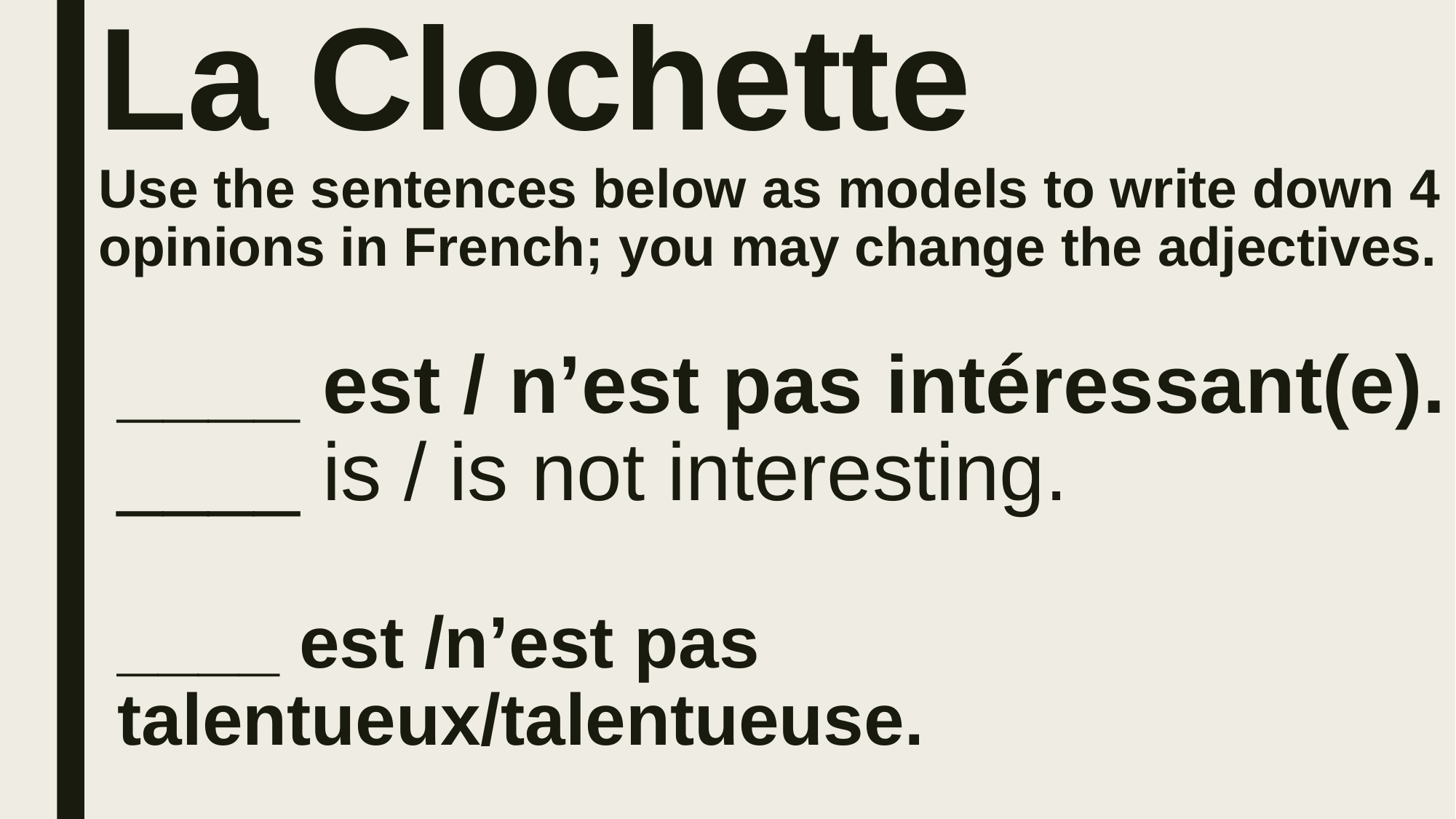

La Clochette
Use the sentences below as models to write down 4 opinions in French; you may change the adjectives.
# ____ est / n’est pas intéressant(e). ____ is / is not interesting. ____ est /n’est pas talentueux/talentueuse. ____ is / is not talented.